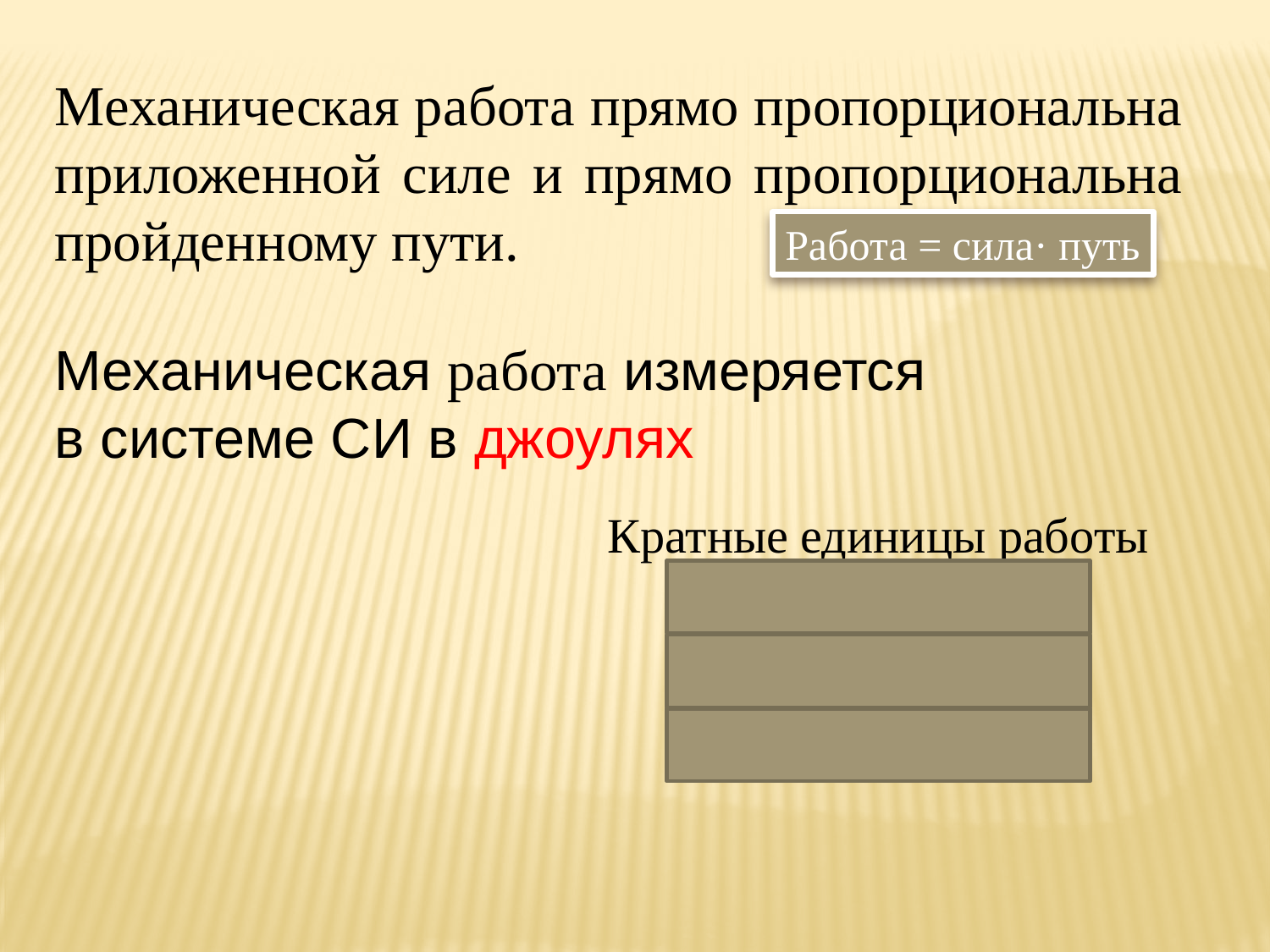

Механическая работа прямо пропорциональна приложенной силе и прямо пропорциональна пройденному пути.
А =F·s
Работа = сила· путь
Механическая работа измеряется в системе СИ в джоулях
Кратные единицы работы
1кДж=1000Дж
1МДж=1000000Дж
1мДж=0,001Дж